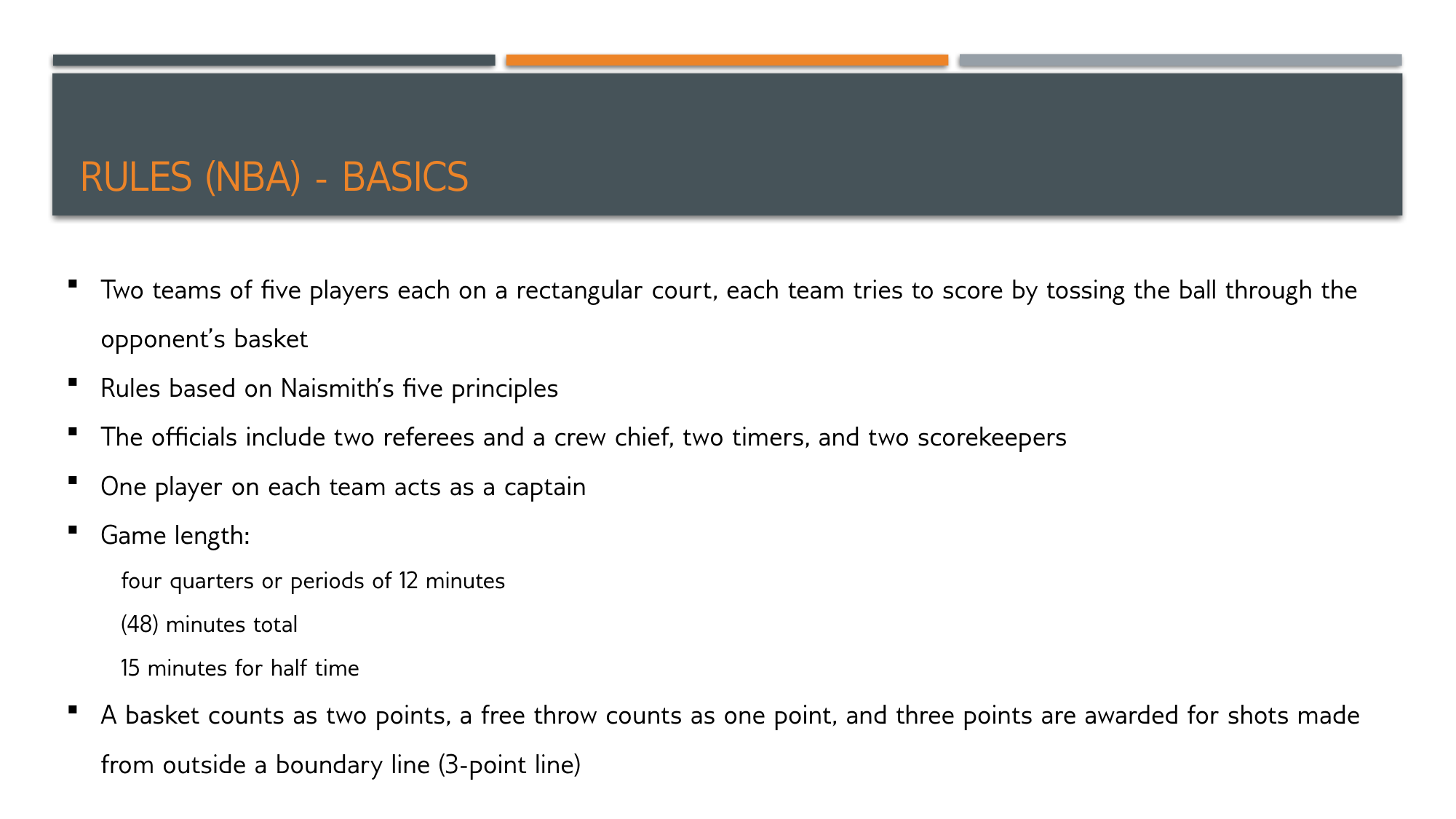

# RULES (NBA) - BASICS
Two teams of five players each on a rectangular court, each team tries to score by tossing the ball through the opponent’s basket
Rules based on Naismith’s five principles
The officials include two referees and a crew chief, two timers, and two scorekeepers
One player on each team acts as a captain
Game length:
four quarters or periods of 12 minutes
(48) minutes total
15 minutes for half time
A basket counts as two points, a free throw counts as one point, and three points are awarded for shots made from outside a boundary line (3-point line)